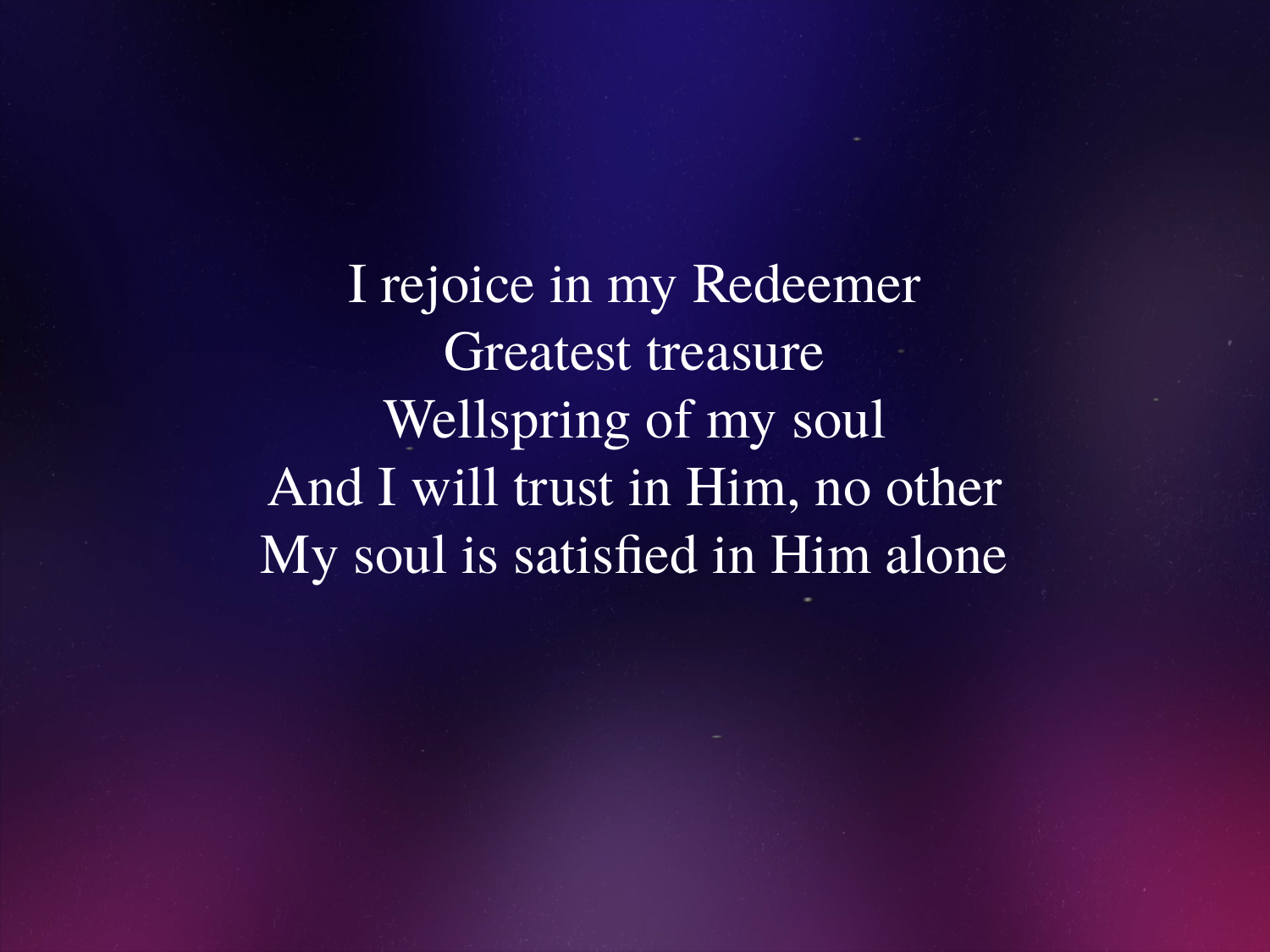

# I rejoice in my Redeemer Greatest treasure Wellspring of my soul And I will trust in Him, no other My soul is satisfied in Him alone